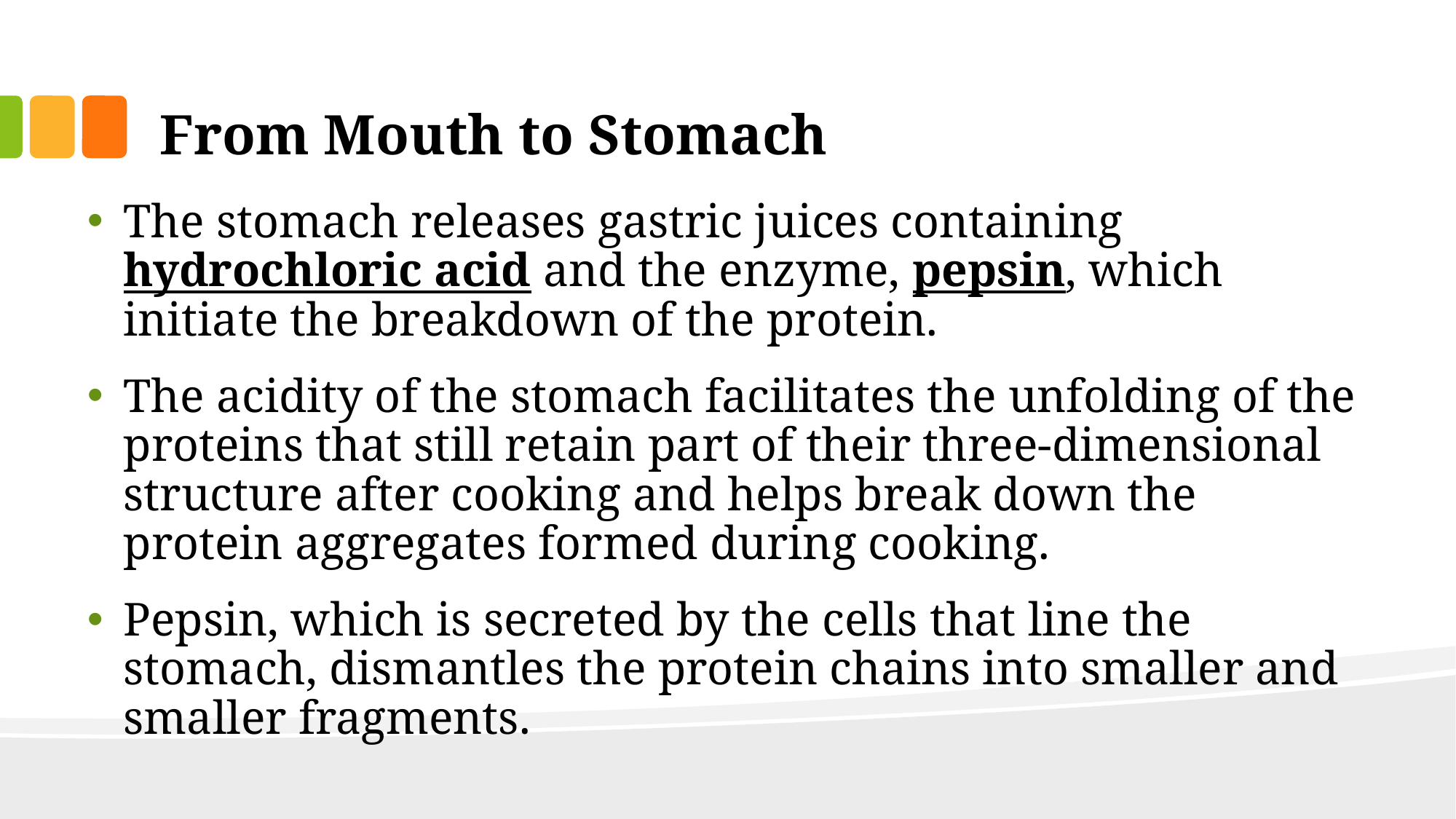

# From Mouth to Stomach
The stomach releases gastric juices containing hydrochloric acid and the enzyme, pepsin, which initiate the breakdown of the protein.
The acidity of the stomach facilitates the unfolding of the proteins that still retain part of their three-dimensional structure after cooking and helps break down the protein aggregates formed during cooking.
Pepsin, which is secreted by the cells that line the stomach, dismantles the protein chains into smaller and smaller fragments.